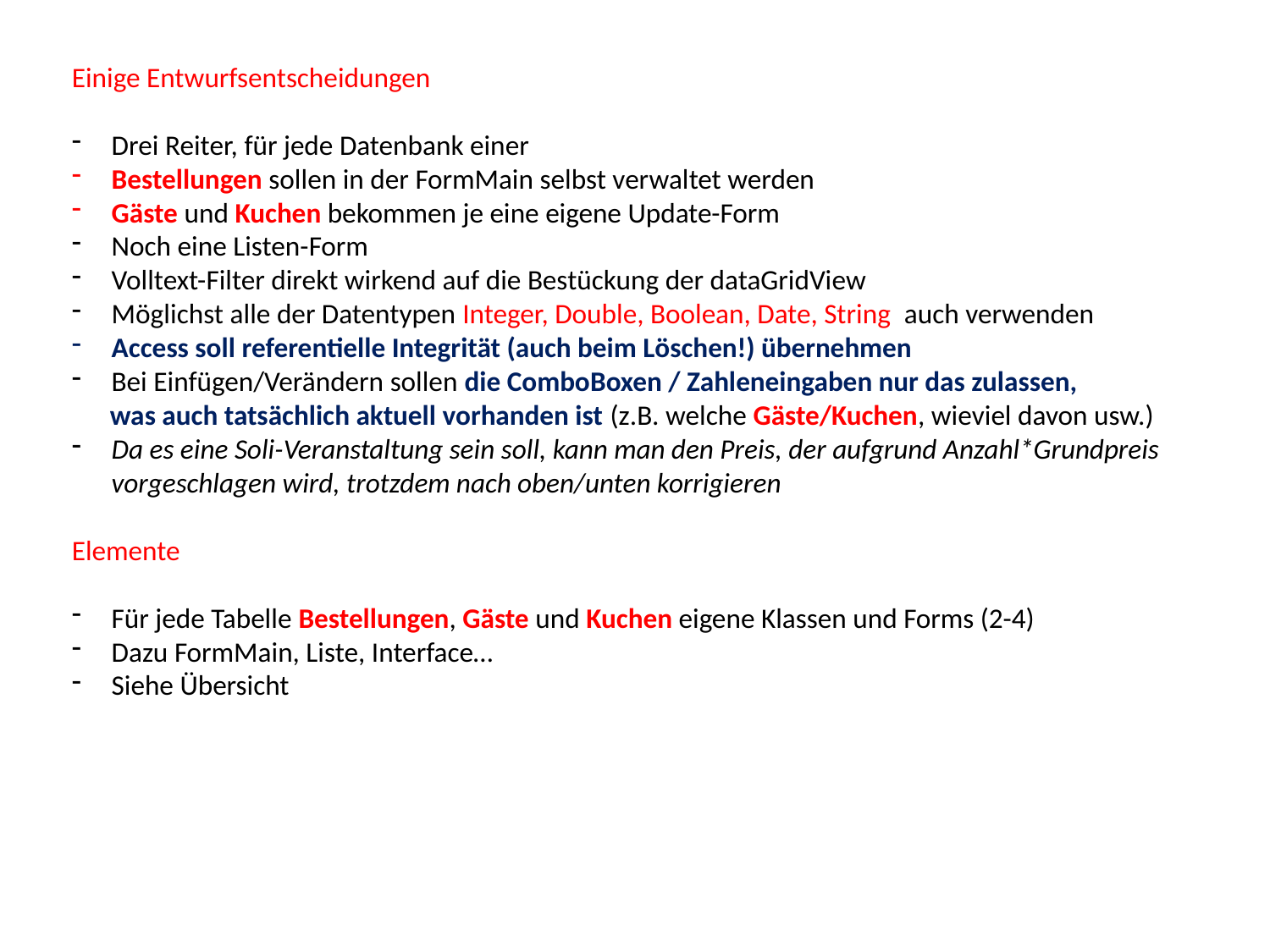

Einige Entwurfsentscheidungen

Drei Reiter, für jede Datenbank einer
Bestellungen sollen in der FormMain selbst verwaltet werden
Gäste und Kuchen bekommen je eine eigene Update-Form
Noch eine Listen-Form
Volltext-Filter direkt wirkend auf die Bestückung der dataGridView
Möglichst alle der Datentypen Integer, Double, Boolean, Date, String  auch verwenden
Access soll referentielle Integrität (auch beim Löschen!) übernehmen
Bei Einfügen/Verändern sollen die ComboBoxen / Zahleneingaben nur das zulassen,
      was auch tatsächlich aktuell vorhanden ist (z.B. welche Gäste/Kuchen, wieviel davon usw.)
Da es eine Soli-Veranstaltung sein soll, kann man den Preis, der aufgrund Anzahl*Grundpreis vorgeschlagen wird, trotzdem nach oben/unten korrigieren

Elemente

Für jede Tabelle Bestellungen, Gäste und Kuchen eigene Klassen und Forms (2-4)
Dazu FormMain, Liste, Interface…
Siehe Übersicht